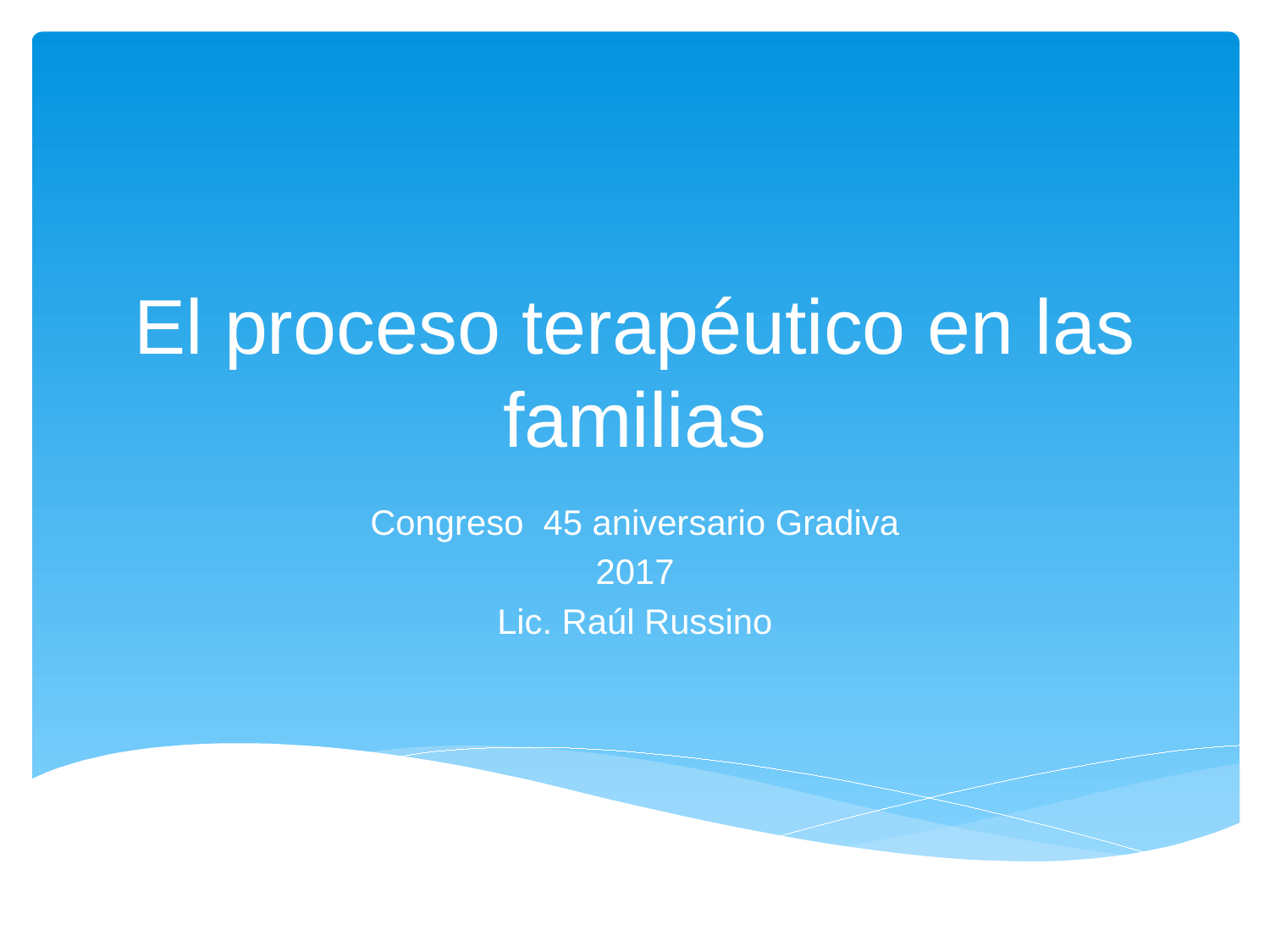

# El proceso terapéutico en las familias
Congreso  45 aniversario Gradiva
2017
Lic. Raúl Russino